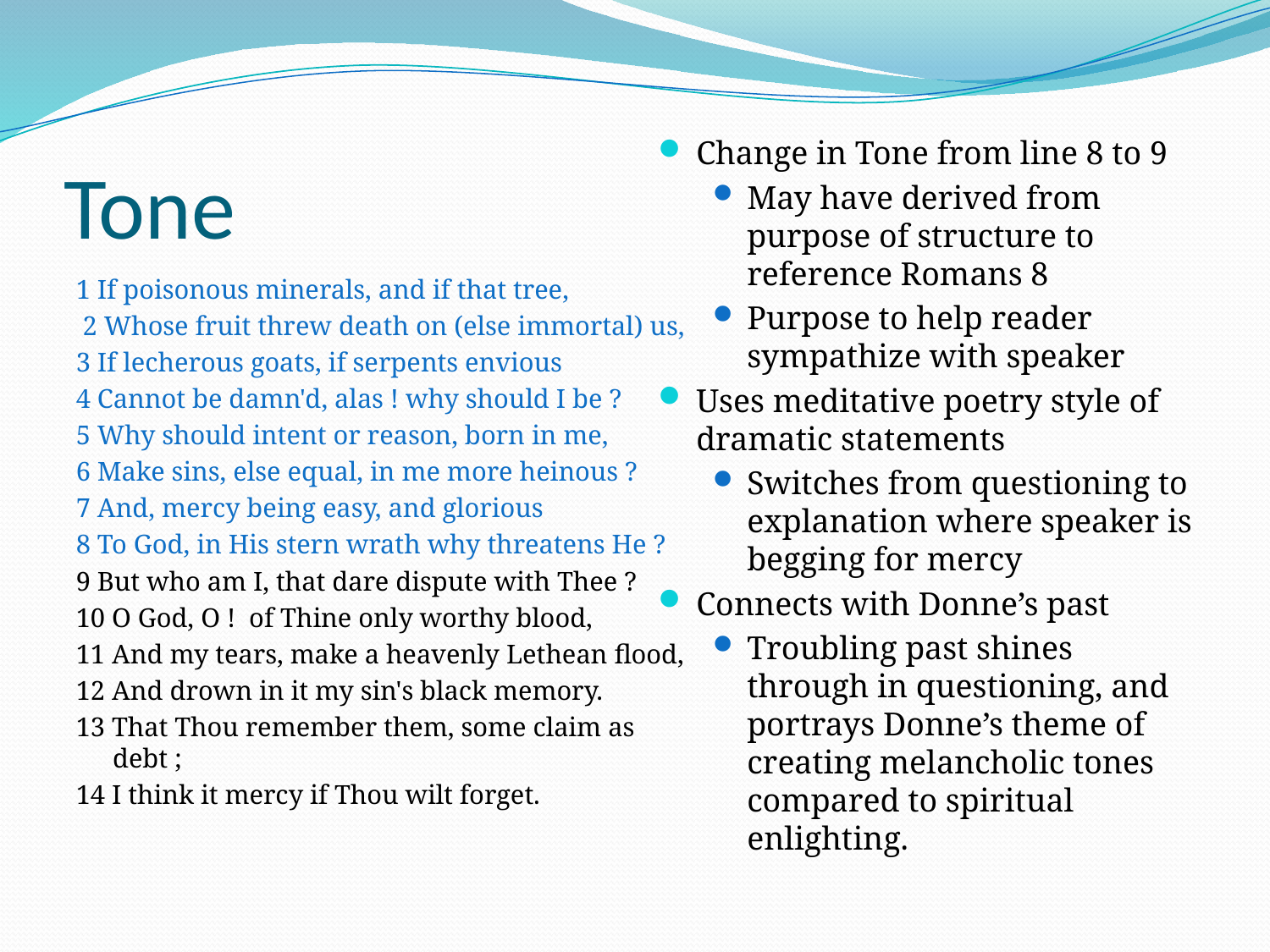

# Tone
Change in Tone from line 8 to 9
May have derived from purpose of structure to reference Romans 8
Purpose to help reader sympathize with speaker
Uses meditative poetry style of dramatic statements
Switches from questioning to explanation where speaker is begging for mercy
Connects with Donne’s past
Troubling past shines through in questioning, and portrays Donne’s theme of creating melancholic tones compared to spiritual enlighting.
1 If poisonous minerals, and if that tree,
 2 Whose fruit threw death on (else immortal) us,
3 If lecherous goats, if serpents envious
4 Cannot be damn'd, alas ! why should I be ?
5 Why should intent or reason, born in me,
6 Make sins, else equal, in me more heinous ?
7 And, mercy being easy, and glorious
8 To God, in His stern wrath why threatens He ?
9 But who am I, that dare dispute with Thee ?
10 O God, O !  of Thine only worthy blood,
11 And my tears, make a heavenly Lethean flood,
12 And drown in it my sin's black memory.
13 That Thou remember them, some claim as debt ;
14 I think it mercy if Thou wilt forget.